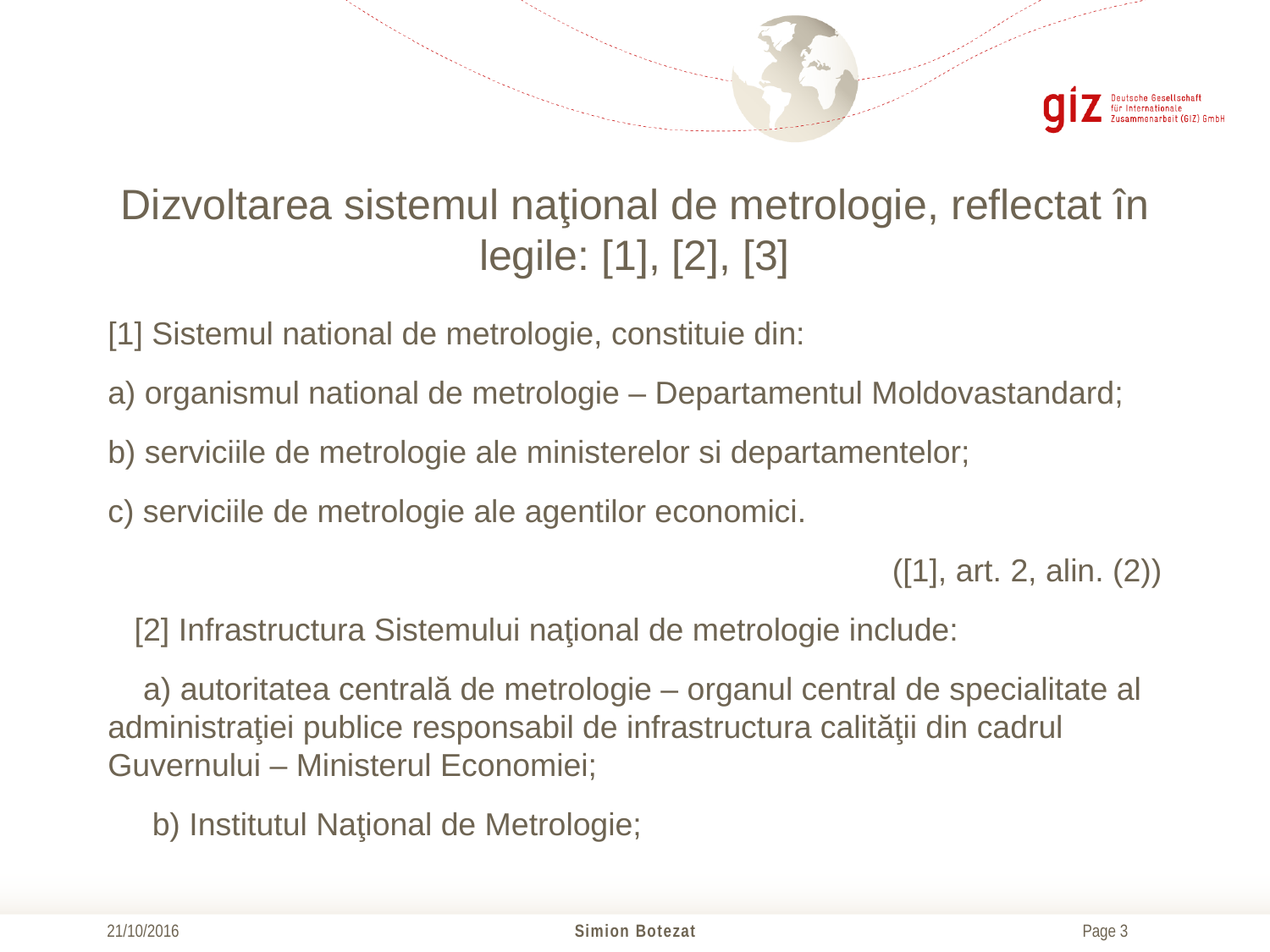

# Dizvoltarea sistemul naţional de metrologie, reflectat în legile: [1], [2], [3]
[1] Sistemul national de metrologie, constituie din:
a) organismul national de metrologie – Departamentul Moldovastandard;
b) serviciile de metrologie ale ministerelor si departamentelor;
c) serviciile de metrologie ale agentilor economici.
([1], art. 2, alin. (2))
   [2] Infrastructura Sistemului naţional de metrologie include:
    a) autoritatea centrală de metrologie – organul central de specialitate al administraţiei publice responsabil de infrastructura calităţii din cadrul Guvernului – Ministerul Economiei;
     b) Institutul Naţional de Metrologie;

21/10/2016
Simion Botezat